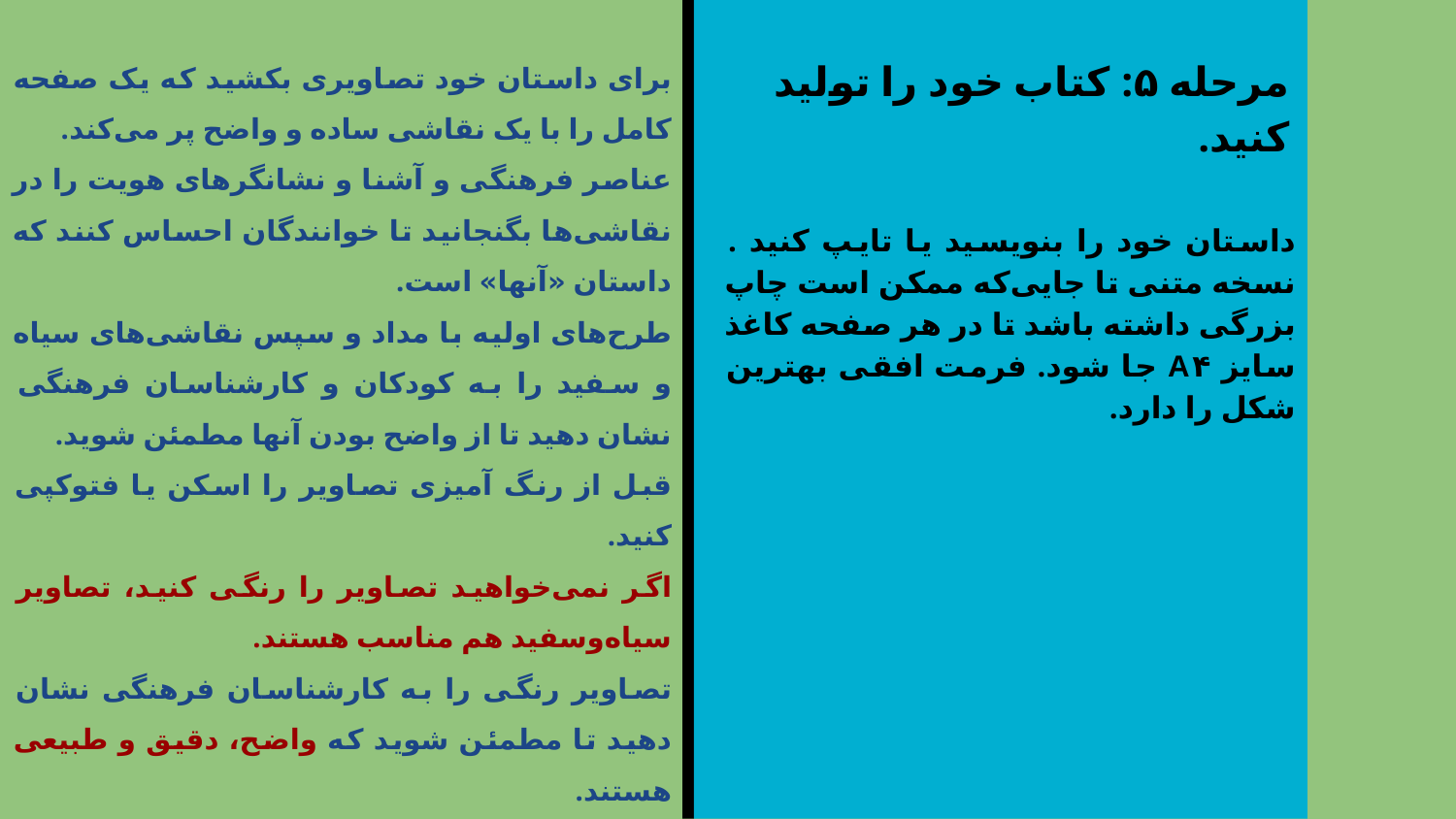

برای داستان خود تصاویری بکشید که یک صفحه کامل را با یک نقاشی ساده و واضح پر می‌کند.
عناصر فرهنگی و آشنا و نشانگرهای هویت را در نقاشی‌ها بگنجانید تا خوانندگان احساس کنند که داستان «آنها» است.
طرح‌های اولیه با مداد و سپس نقاشی‌های سیاه و سفید را به کودکان و کارشناسان فرهنگی نشان دهید تا از واضح بودن آنها مطمئن شوید.
قبل از رنگ آمیزی تصاویر را اسکن یا فتوکپی کنید.
اگر نمی‌خواهید تصاویر را رنگی کنید، تصاویر سیاه‌و‌سفید هم مناسب هستند.
تصاویر رنگی را به کارشناسان فرهنگی نشان دهید تا مطمئن شوید که واضح، دقیق و طبیعی هستند.
برای ذخیره اثر هنری‌تان، تصاویر را دوباره اسکن یا فتوکپی کنید تا بتوانید پس از دریافت بازخورد از جامعه موردنظر، چندین نسخه از داستان تهیه کنید.

مرحله ۵: کتاب خود را تولید کنید.

داستان خود را بنویسید یا تایپ کنید . نسخه متنی تا جایی‌که ممکن است چاپ بزرگی داشته باشد تا در هر صفحه کاغذ سایز A۴ جا شود. فرمت افقی بهترین شکل را دارد.